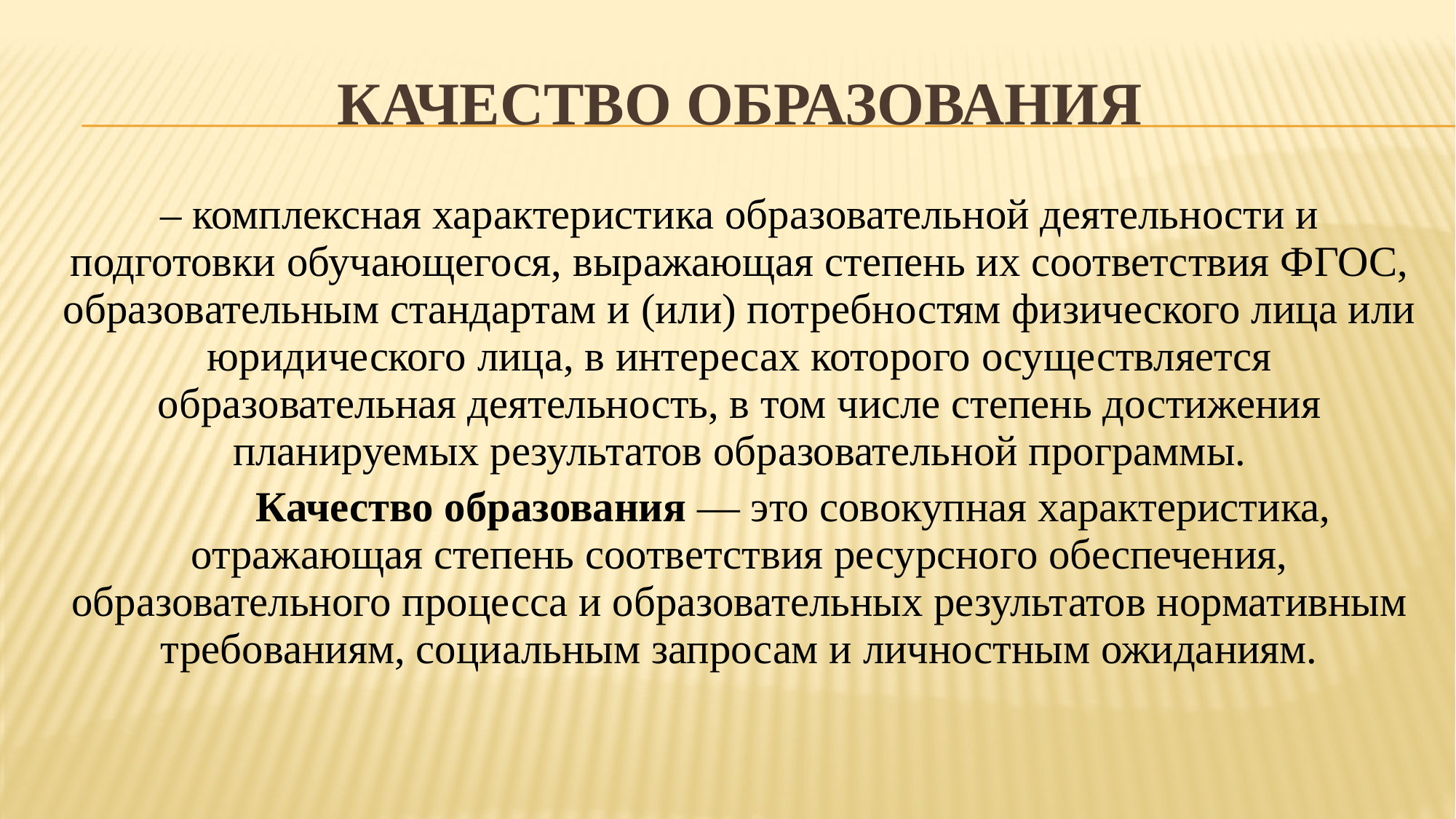

# качество образования
– комплексная характеристика образовательной деятельности и подготовки обучающегося, выражающая степень их соответствия ФГОС, образовательным стандартам и (или) потребностям физического лица или юридического лица, в интересах которого осуществляется образовательная деятельность, в том числе степень достижения планируемых результатов образовательной программы.
          Качество образования — это совокупная характеристика, отражающая степень соответствия ресурсного обеспечения, образовательного процесса и образовательных результатов нормативным требованиям, социальным запросам и личностным ожиданиям.